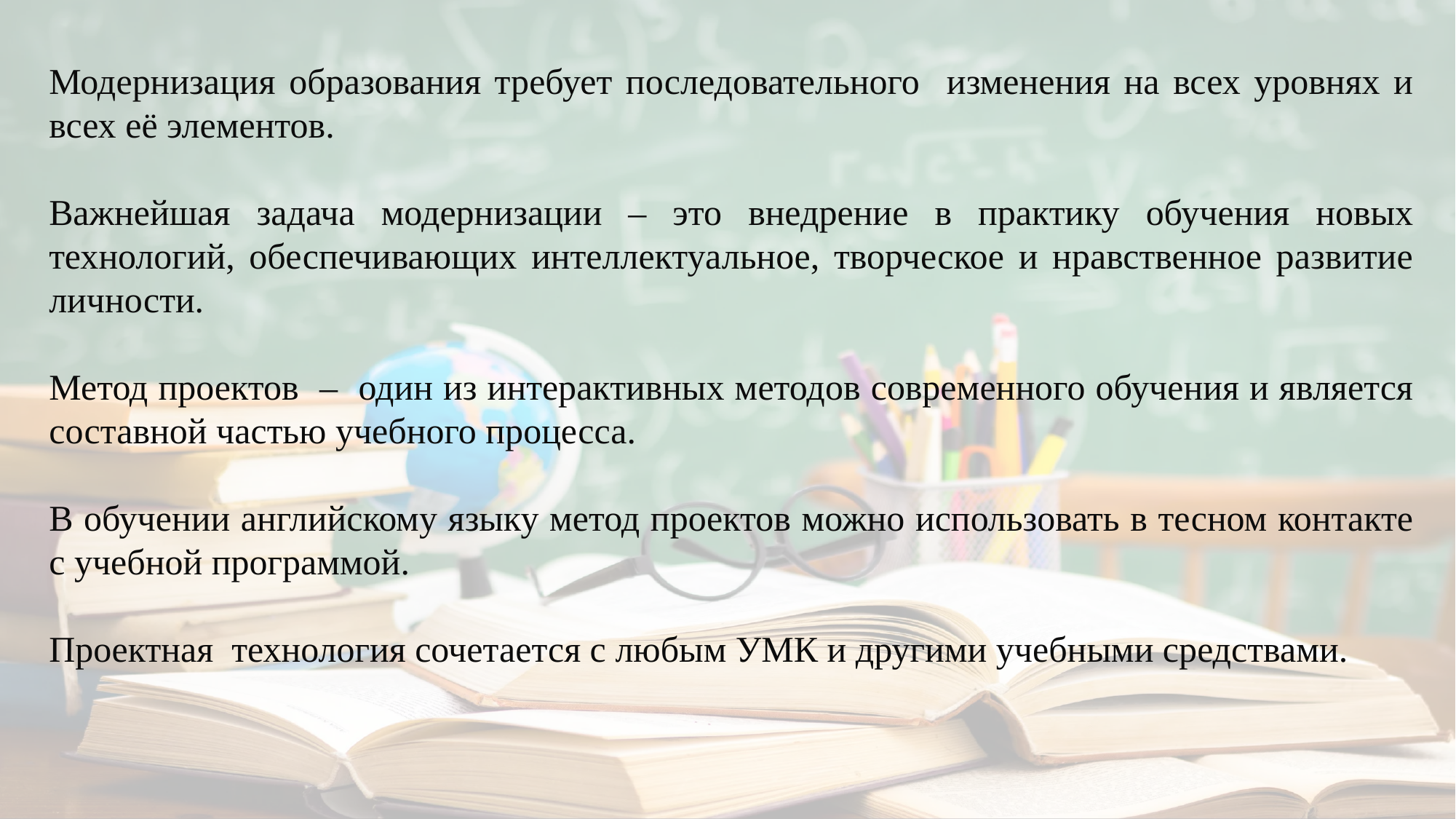

Модернизация образования требует последовательного  изменения на всех уровнях и всех её элементов.

Важнейшая задача модернизации – это внедрение в практику обучения новых технологий, обеспечивающих интеллектуальное, творческое и нравственное развитие личности.

Метод проектов  –  один из интерактивных методов современного обучения и является составной частью учебного процесса.

В обучении английскому языку метод проектов можно использовать в тесном контакте с учебной программой.

Проектная  технология сочетается с любым УМК и другими учебными средствами.